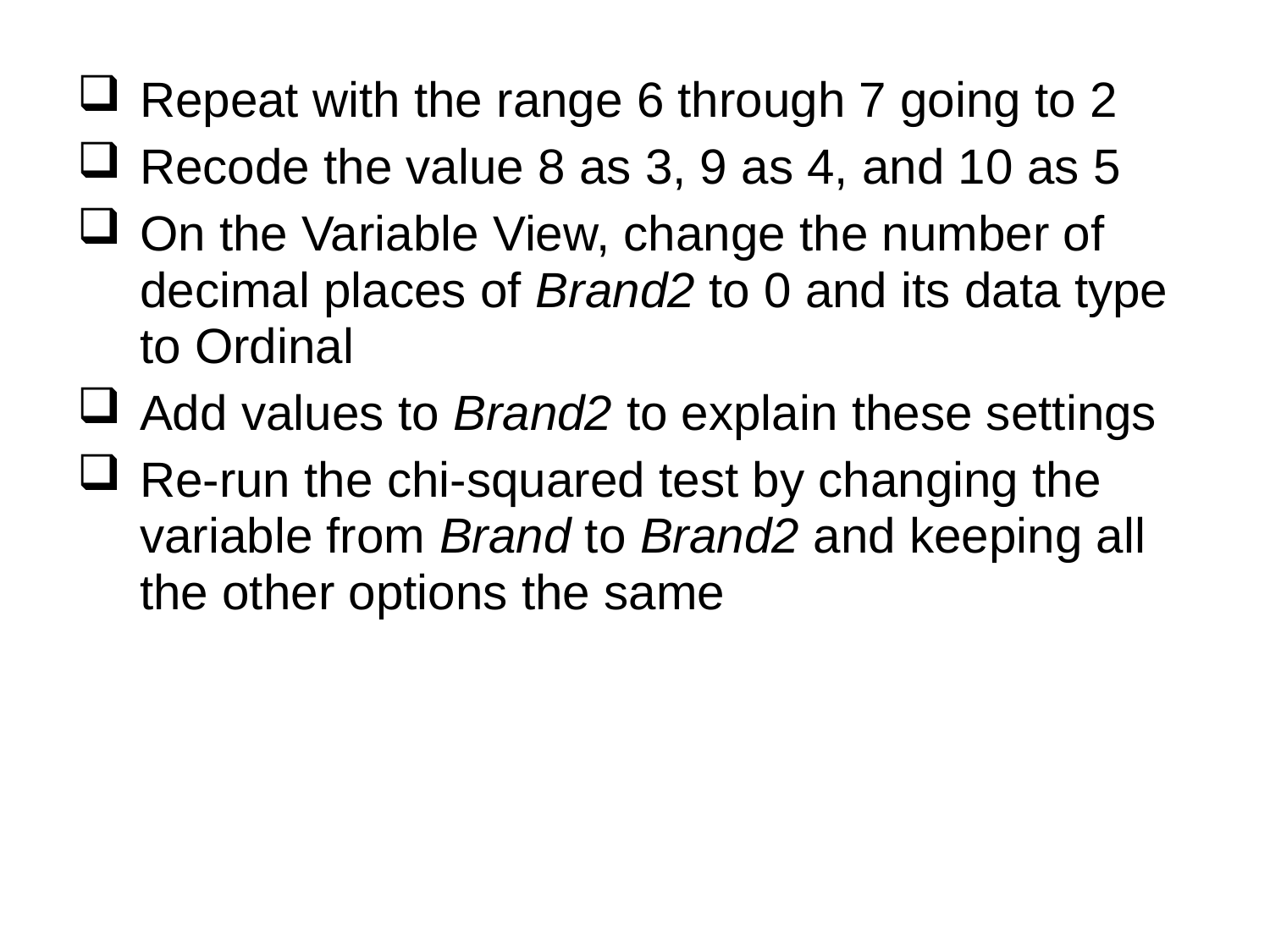

Repeat with the range 6 through 7 going to 2
Recode the value 8 as 3, 9 as 4, and 10 as 5
On the Variable View, change the number of decimal places of Brand2 to 0 and its data type to Ordinal
Add values to Brand2 to explain these settings
Re-run the chi-squared test by changing the variable from Brand to Brand2 and keeping all the other options the same